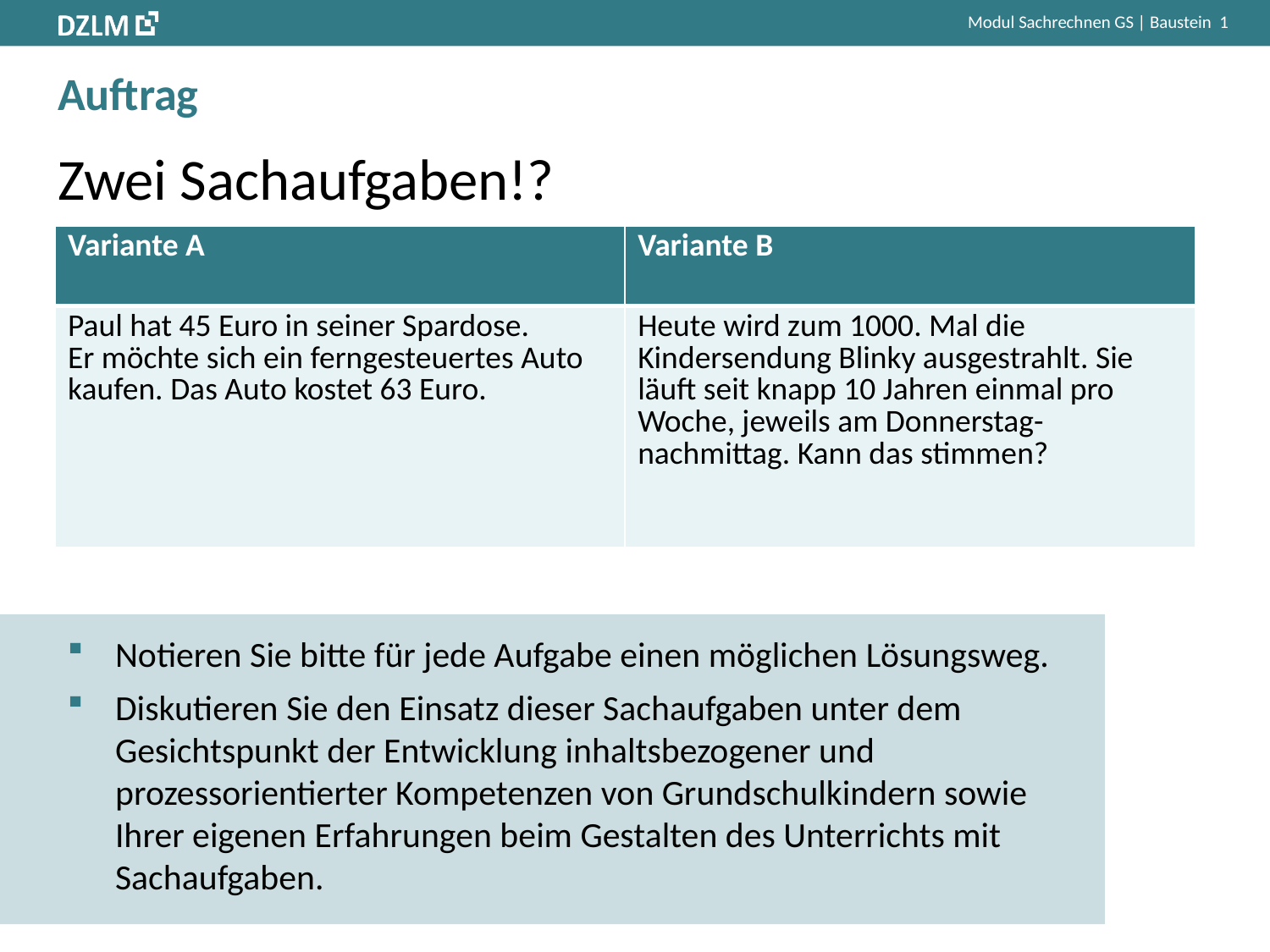

# Auftrag
Zwei Sachaufgaben!?

| Variante A | Variante B |
| --- | --- |
| Paul hat 45 Euro in seiner Spardose. Er möchte sich ein ferngesteuertes Auto kaufen. Das Auto kostet 63 Euro. | Heute wird zum 1000. Mal die Kindersendung Blinky ausgestrahlt. Sie läuft seit knapp 10 Jahren einmal pro Woche, jeweils am Donnerstag-nachmittag. Kann das stimmen? |

Notieren Sie bitte für jede Aufgabe einen möglichen Lösungsweg.
Diskutieren Sie den Einsatz dieser Sachaufgaben unter dem Gesichtspunkt der Entwicklung inhaltsbezogener und prozessorientierter Kompetenzen von Grundschulkindern sowie Ihrer eigenen Erfahrungen beim Gestalten des Unterrichts mit Sachaufgaben.